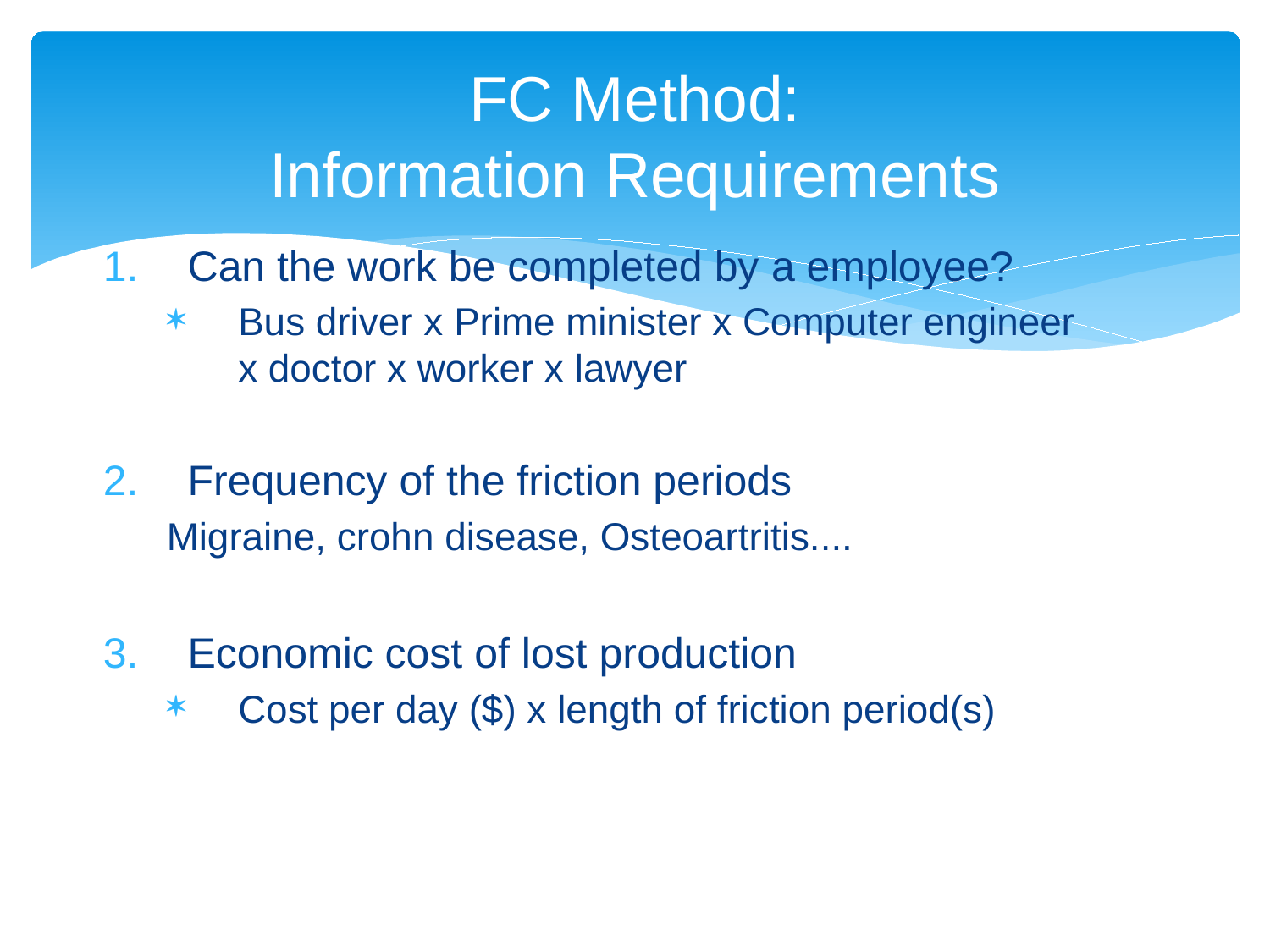

# FC Method: Information Requirements
Can the work be completed by a employee?
Bus driver x Prime minister x Computer engineer x doctor x worker x lawyer

Frequency of the friction periods
  Migraine, crohn disease, Osteoartritis....

Economic cost of lost production
Cost per day ($) x length of friction period(s)